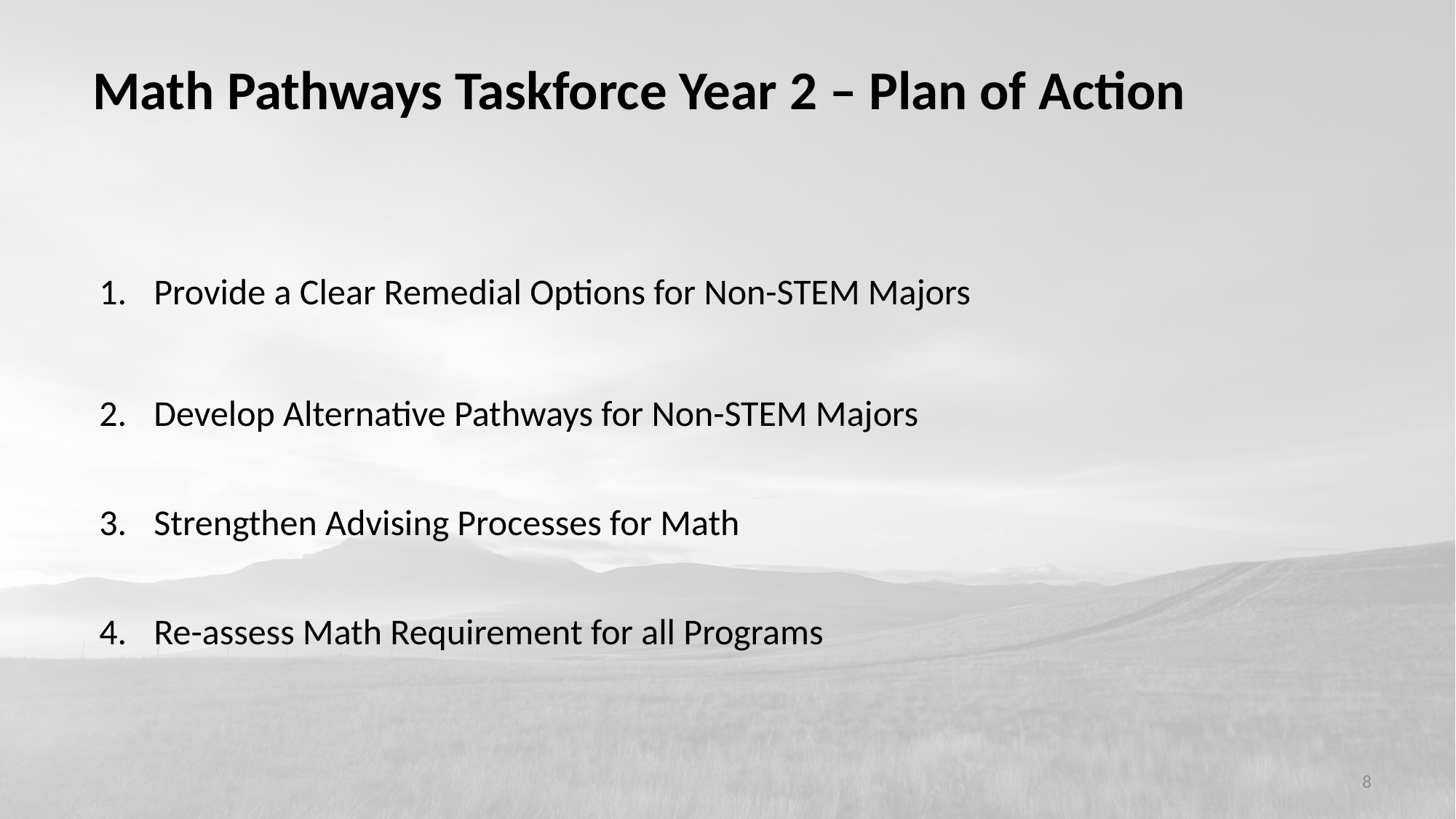

Math Pathways Taskforce Year 2 – Plan of Action
Provide a Clear Remedial Options for Non-STEM Majors

Develop Alternative Pathways for Non-STEM Majors

Strengthen Advising Processes for Math

Re-assess Math Requirement for all Programs
8